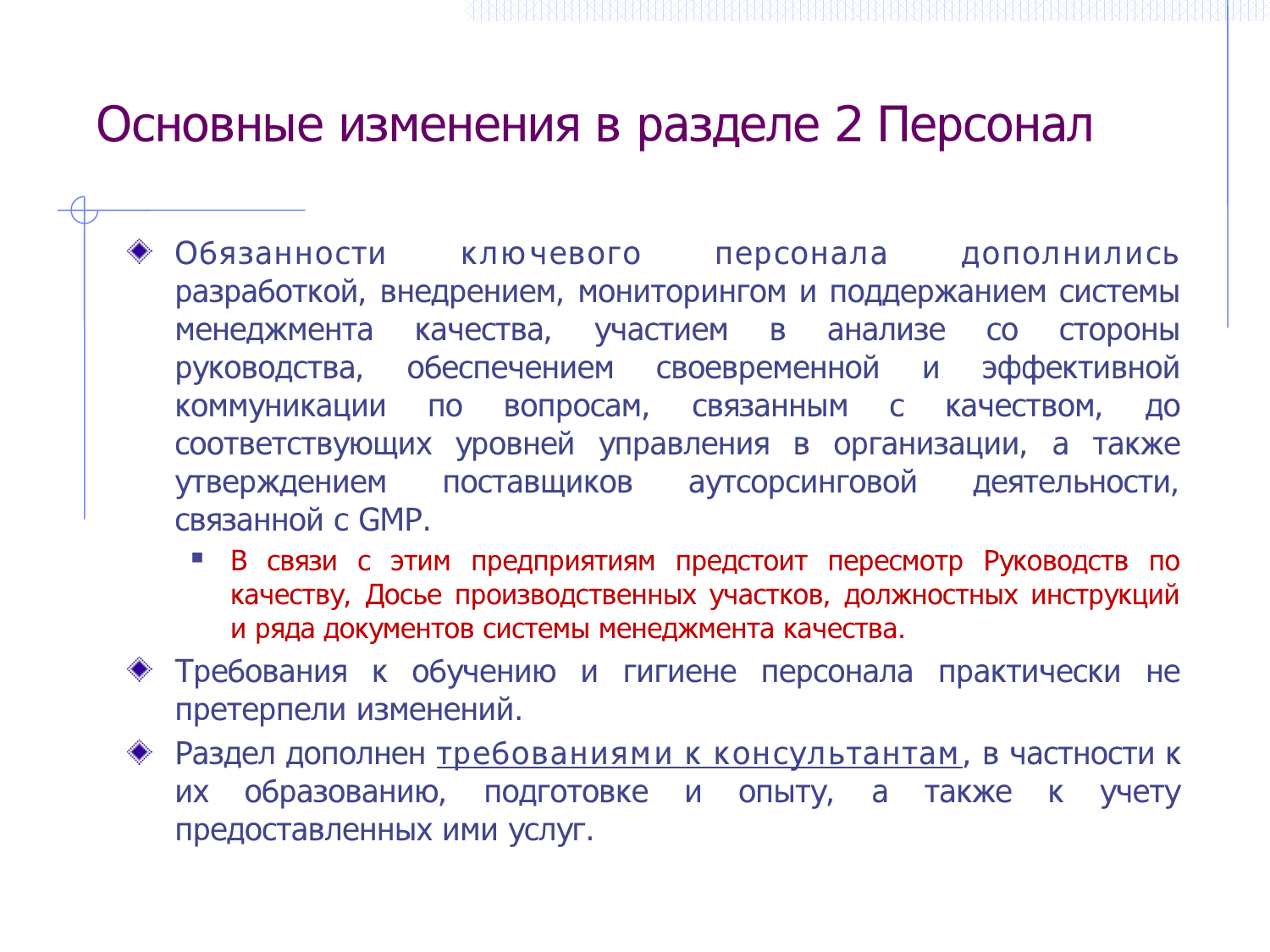

Основные изменения в разделе 2 Персонал
Обязанности ключевого персонала дополнились разработкой, внедрением, мониторингом и поддержанием системы менеджмента качества, участием в анализе со стороны руководства, обеспечением своевременной и эффективной коммуникации по вопросам, связанным с качеством, до соответствующих уровней управления в организации, а также утверждением поставщиков аутсорсинговой деятельности, связанной с GMP.
В связи с этим предприятиям предстоит пересмотр Руководств по качеству, Досье производственных участков, должностных инструкций и ряда документов системы менеджмента качества.
Требования к обучению и гигиене персонала практически не претерпели изменений.
Раздел дополнен требованиями к консультантам, в частности к их образованию, подготовке и опыту, а также к учету предоставленных ими услуг.